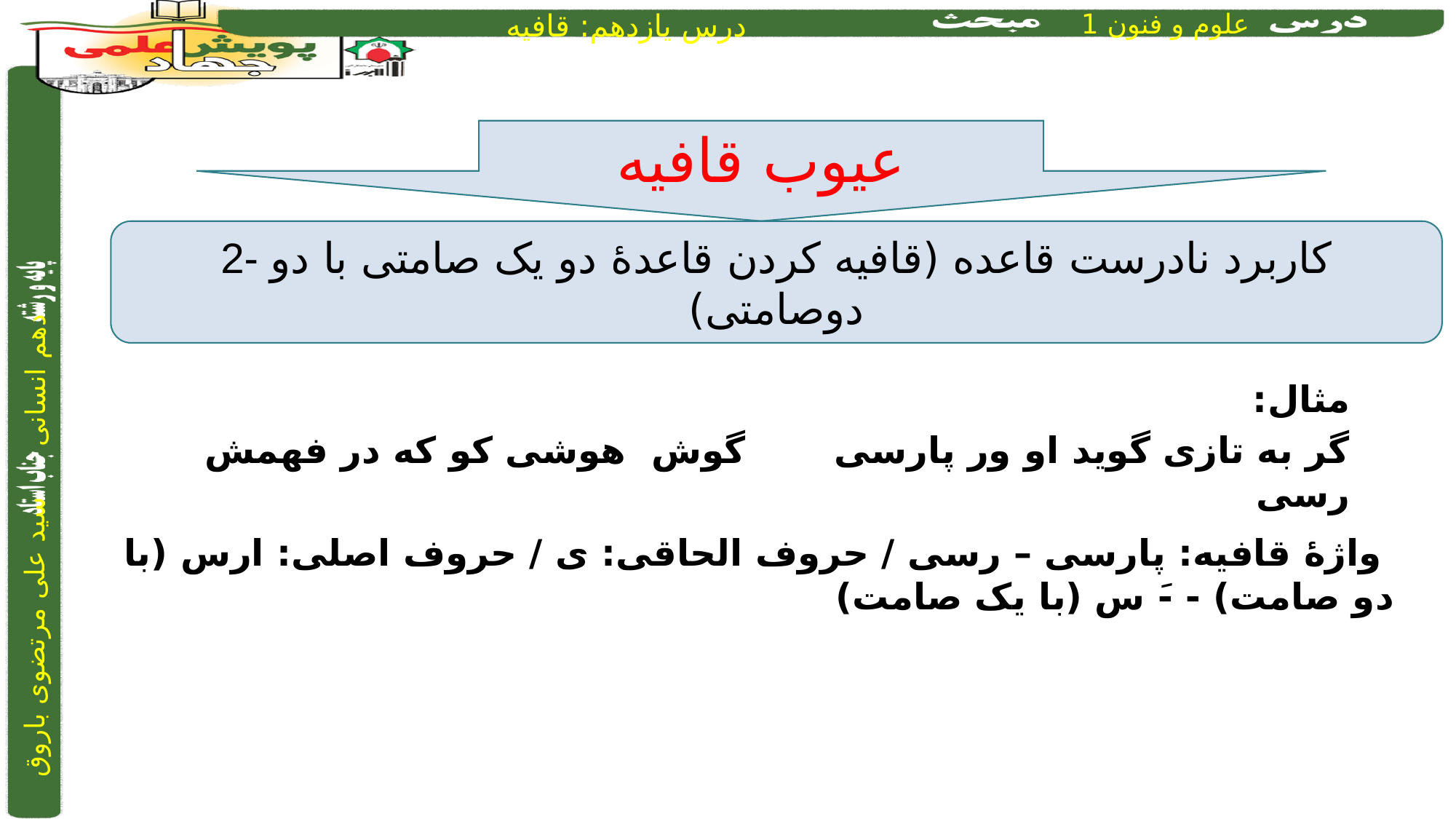

عیوب قافیه
2- کاربرد نادرست قاعده (قافیه کردن قاعدۀ دو یک صامتی با دو دوصامتی)
مثال:
گر به تازی گوید او ور پارسی       گوش  هوشی کو که در فهمش رسی
 واژۀ قافیه: پارسی – رسی / حروف الحاقی: ی / حروف اصلی: ارس (با دو صامت) - -َ س (با یک صامت)